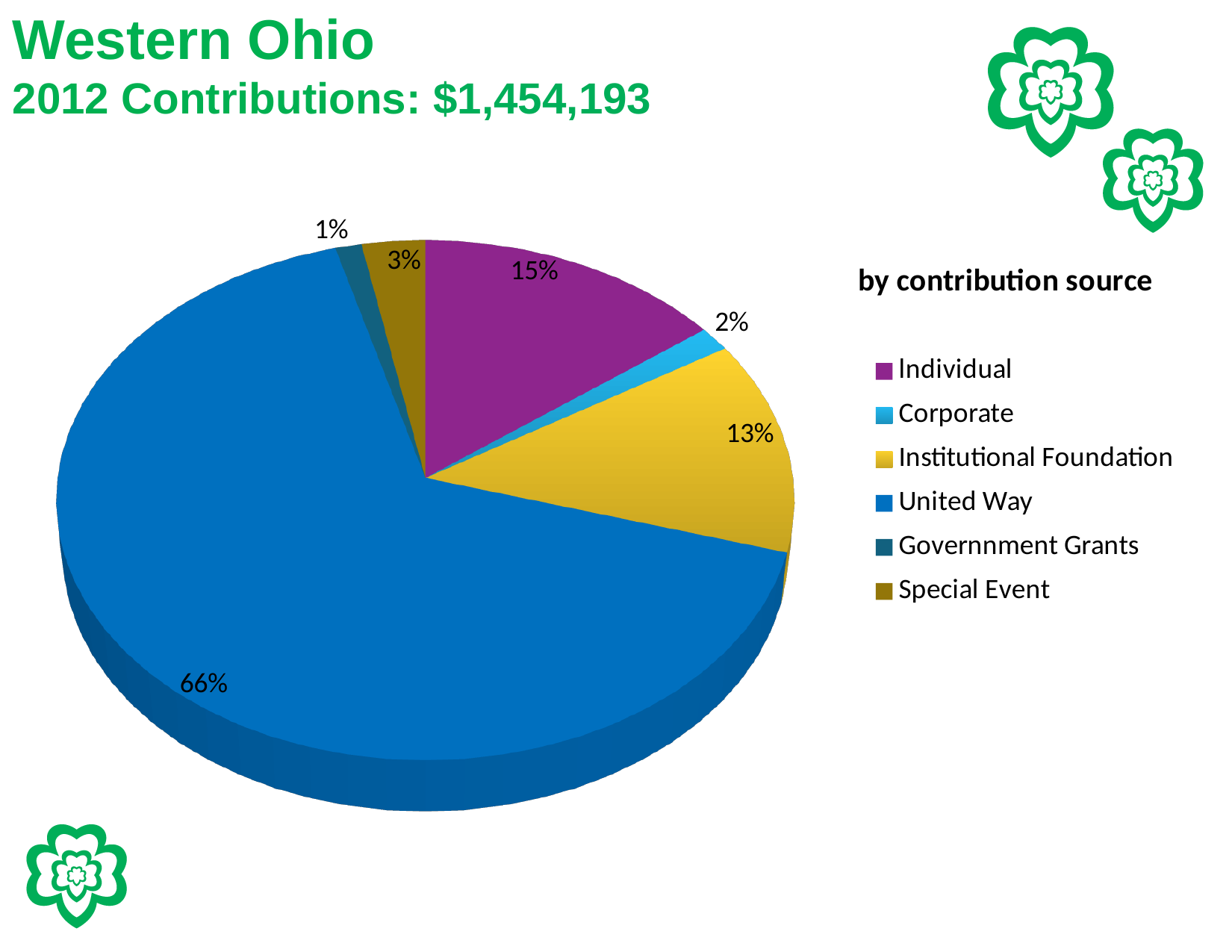

[unsupported chart]

# Western Ohio 2012 Contributions: $1,454,193